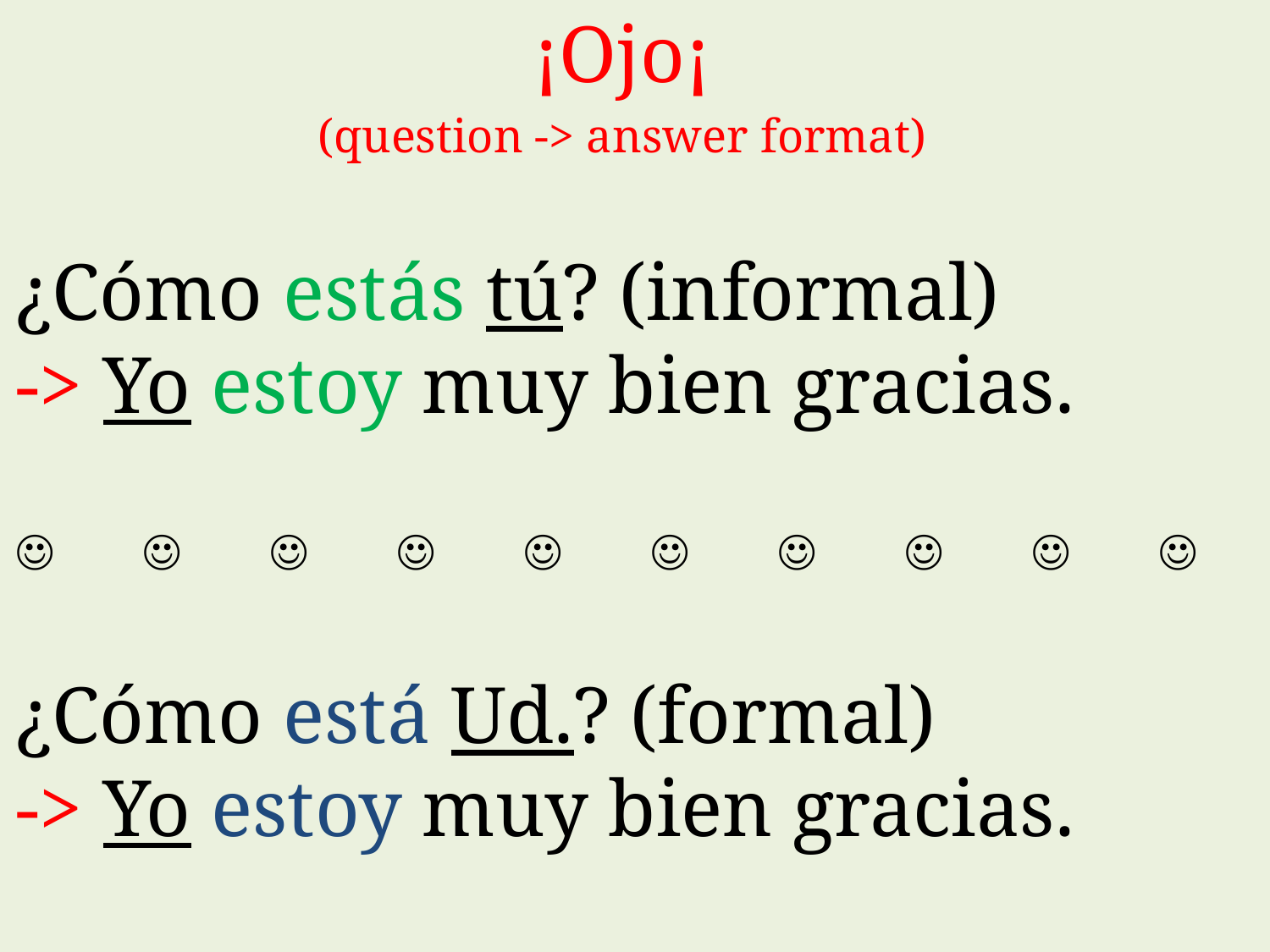

¡Ojo¡
(question -> answer format)
# ¿Cómo estás tú? (informal) -> Yo estoy muy bien gracias. ☺	☺	☺	☺	☺	☺	☺	☺	☺	☺ ¿Cómo está Ud.? (formal) -> Yo estoy muy bien gracias.